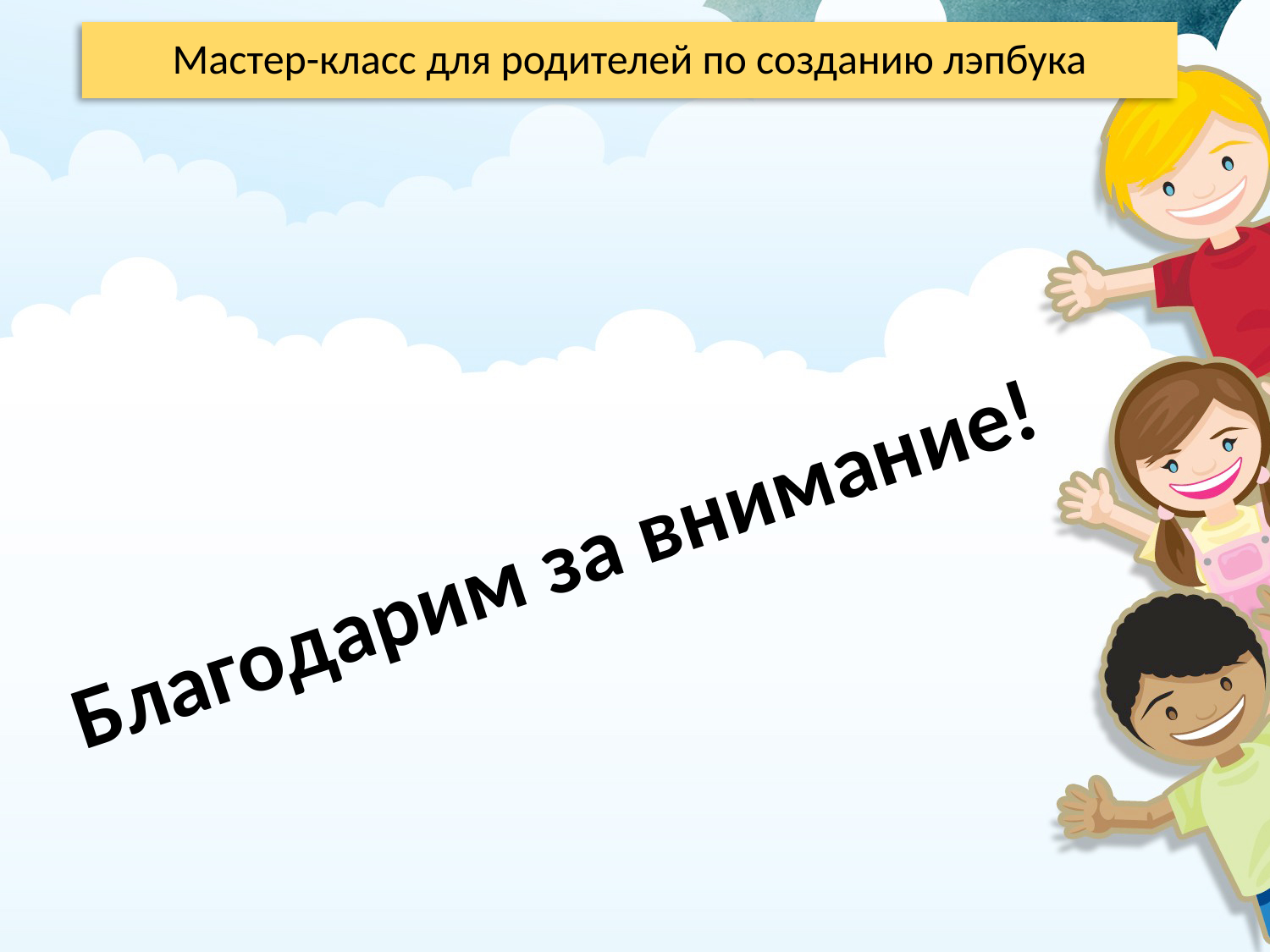

# Мастер-класс для родителей по созданию лэпбука
Благодарим за внимание!